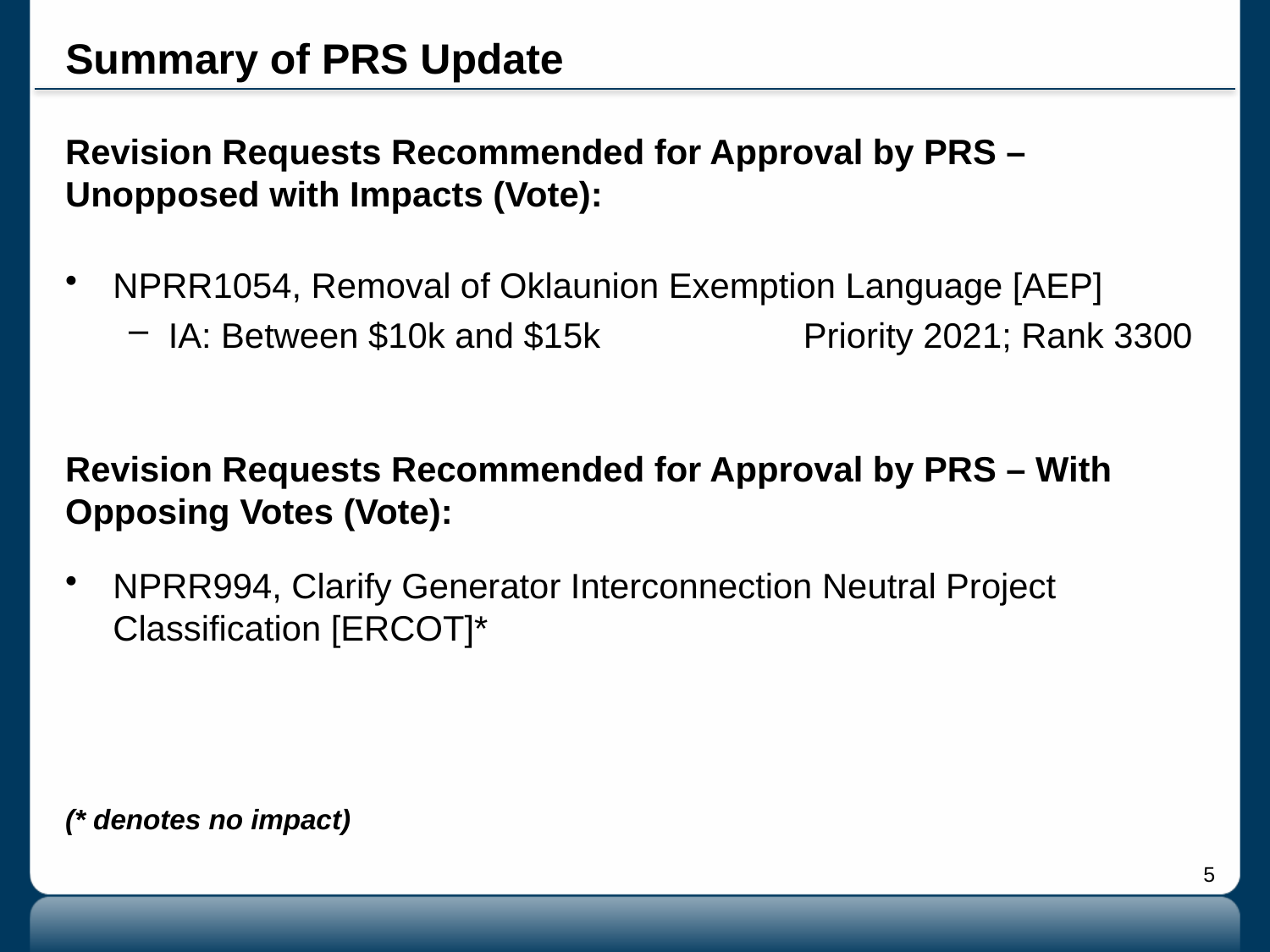

# Summary of PRS Update
Revision Requests Recommended for Approval by PRS – Unopposed with Impacts (Vote):

NPRR1054, Removal of Oklaunion Exemption Language [AEP]
IA: Between $10k and $15k		Priority 2021; Rank 3300

Revision Requests Recommended for Approval by PRS – With Opposing Votes (Vote):

NPRR994, Clarify Generator Interconnection Neutral Project Classification [ERCOT]*

(* denotes no impact)